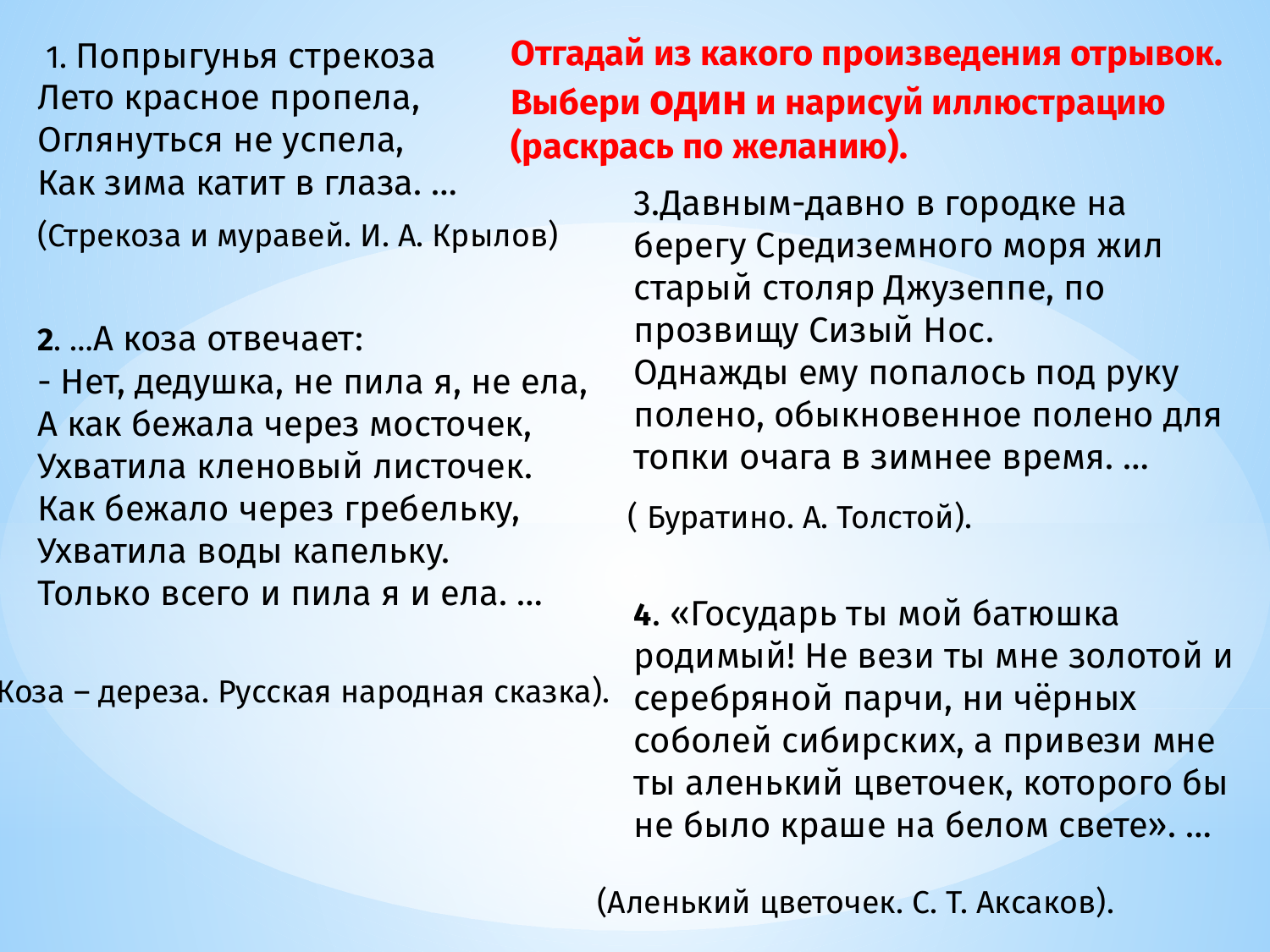

Отгадай из какого произведения отрывок.
Выбери один и нарисуй иллюстрацию
(раскрась по желанию).
 1. Попрыгунья стрекоза
Лето красное пропела,
Оглянуться не успела,
Как зима катит в глаза. …

2. …А коза отвечает:
- Нет, дедушка, не пила я, не ела,
А как бежала через мосточек,
Ухватила кленовый листочек.
Как бежало через гребельку,
Ухватила воды капельку.
Только всего и пила я и ела. …

3.Давным-давно в городке на берегу Средиземного моря жил старый столяр Джузеппе, по прозвищу Сизый Нос.
Однажды ему попалось под руку полено, обыкновенное полено для топки очага в зимнее время. …

4. «Государь ты мой батюшка родимый! Не вези ты мне золотой и серебряной парчи, ни чёрных соболей сибирских, а привези мне ты аленький цветочек, которого бы не было краше на белом свете». …

(Стрекоза и муравей. И. А. Крылов)
( Буратино. А. Толстой).
(Коза – дереза. Русская народная сказка).
(Аленький цветочек. С. Т. Аксаков).